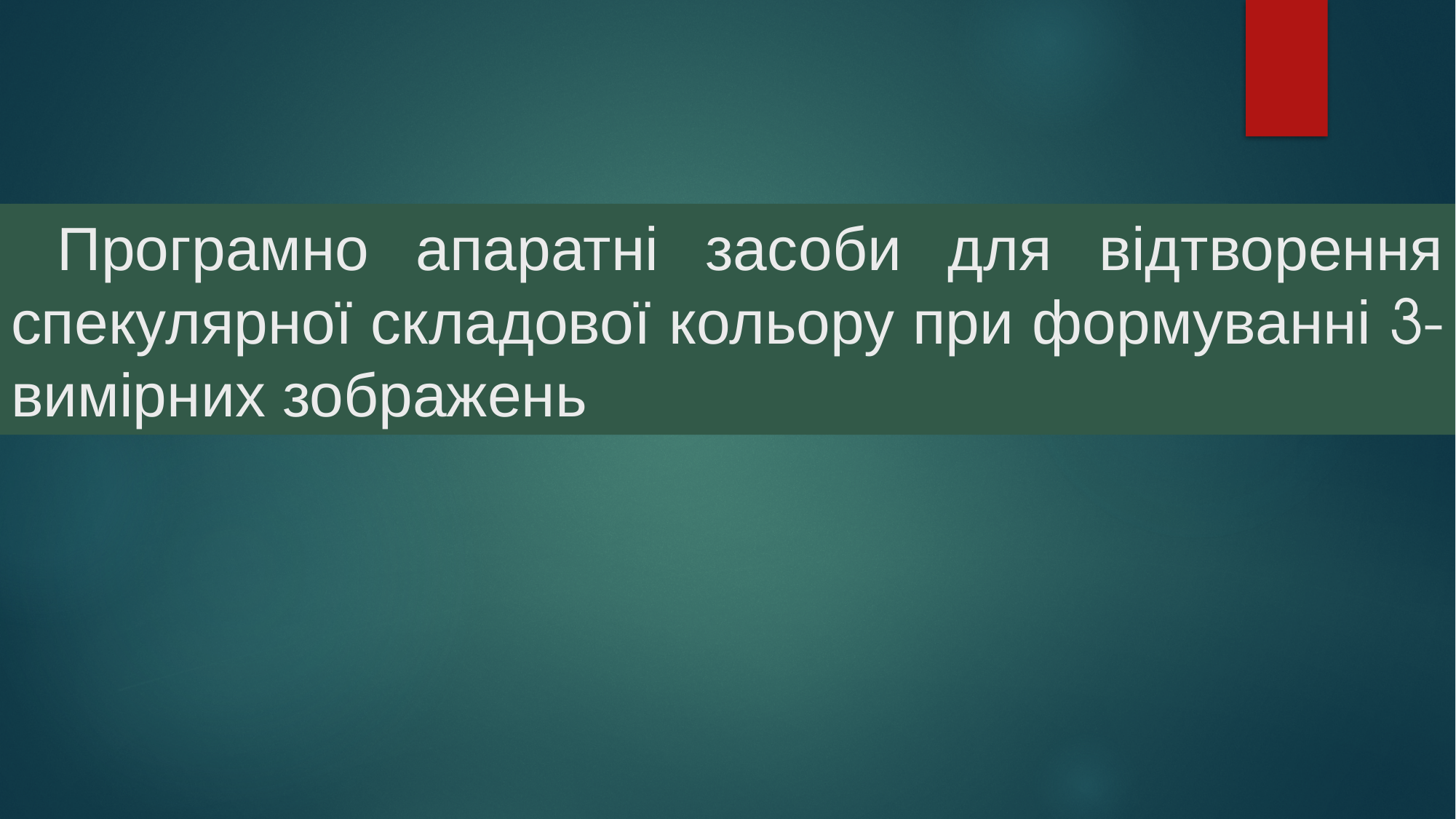

# Програмно апаратні засоби для відтворення спекулярної складової кольору при формуванні 3-вимірних зображень